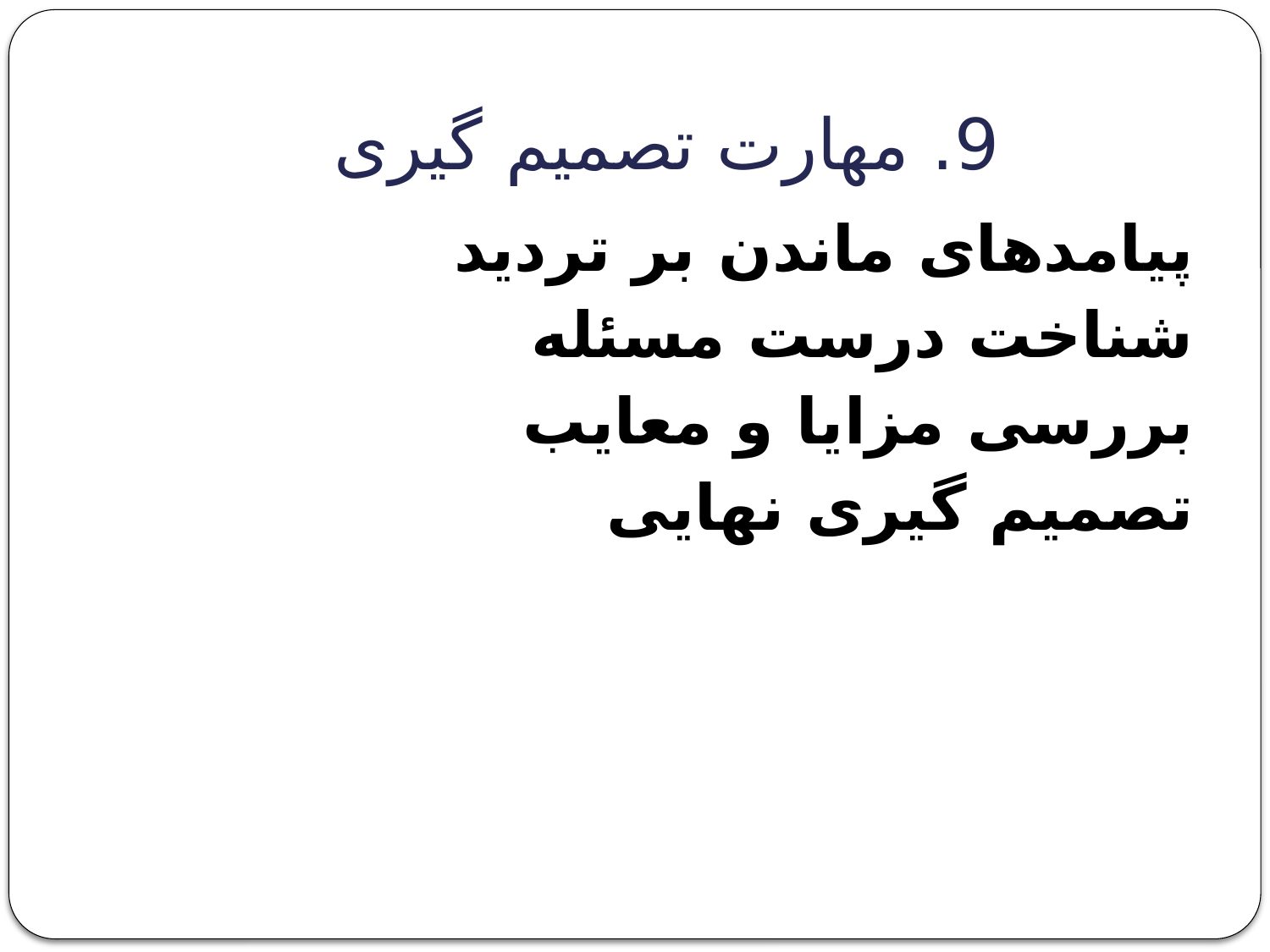

# 9. مهارت تصمیم گیری
پیامدهای ماندن بر تردید
شناخت درست مسئله
بررسی مزایا و معایب
تصمیم گیری نهایی